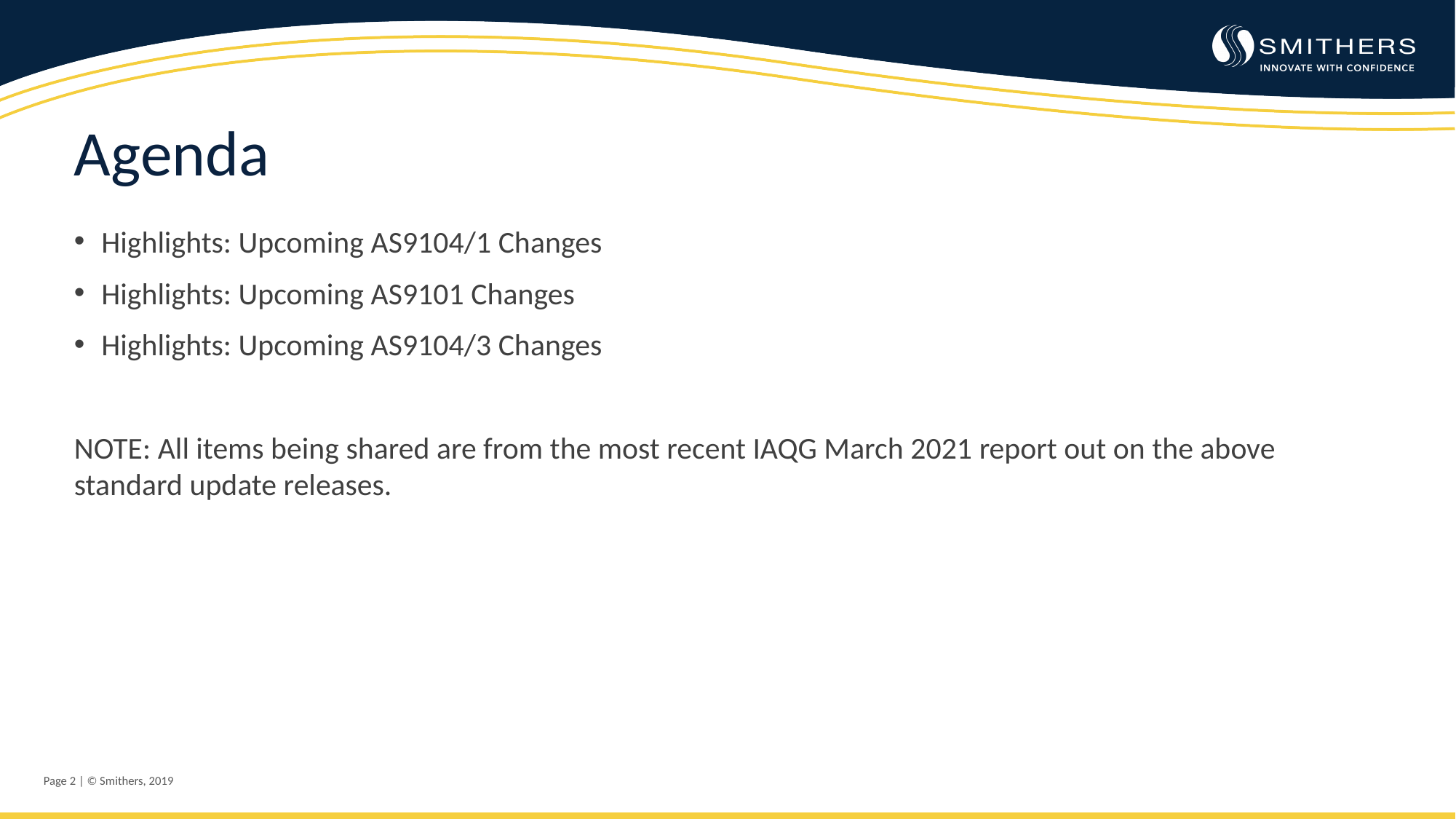

# Agenda
Highlights: Upcoming AS9104/1 Changes
Highlights: Upcoming AS9101 Changes
Highlights: Upcoming AS9104/3 Changes

NOTE: All items being shared are from the most recent IAQG March 2021 report out on the above standard update releases.

Page 2 | © Smithers, 2019